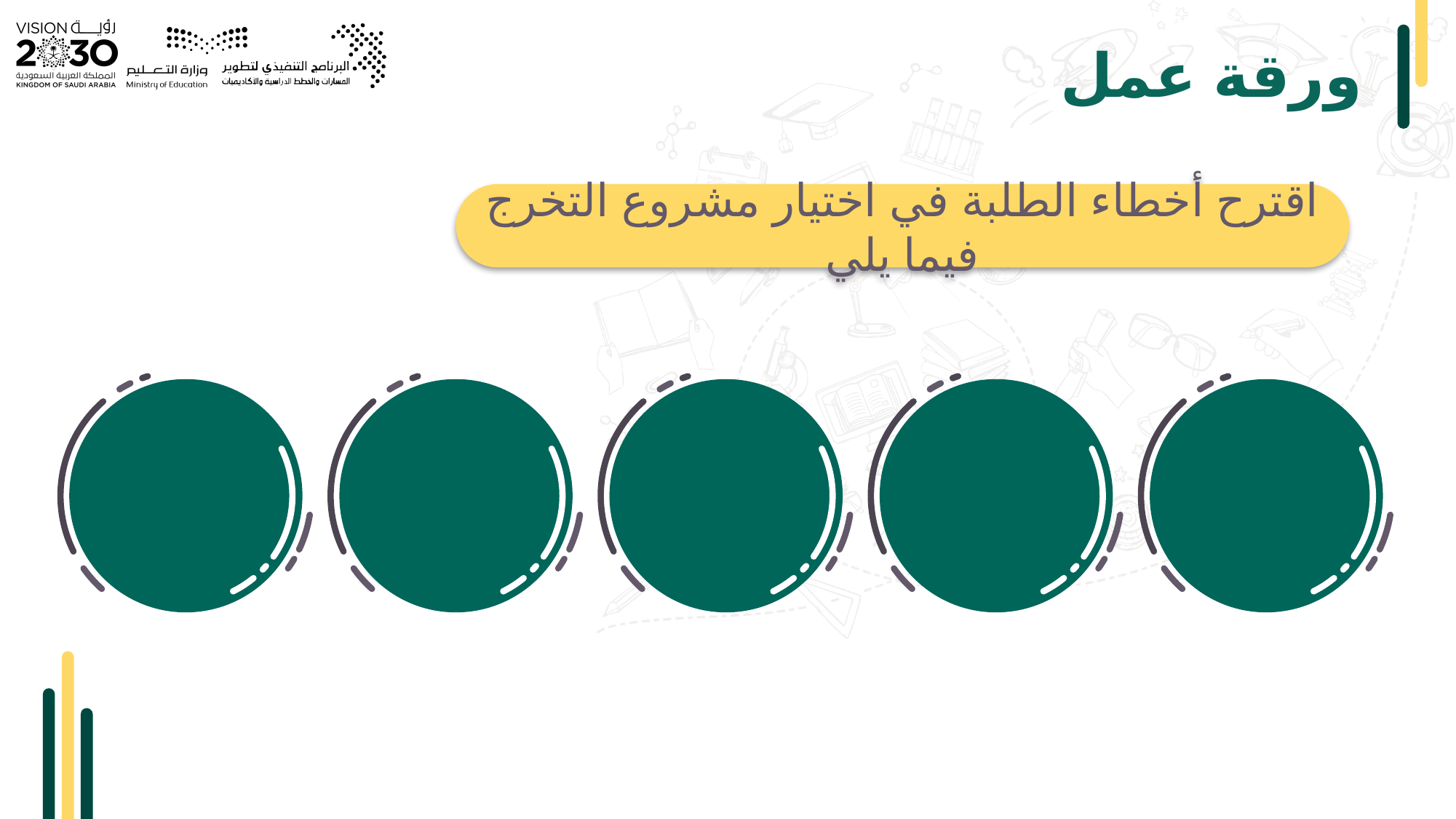

# ورقة عمل

اقترح أخطاء الطلبة في اختيار مشروع التخرج فيما يلي